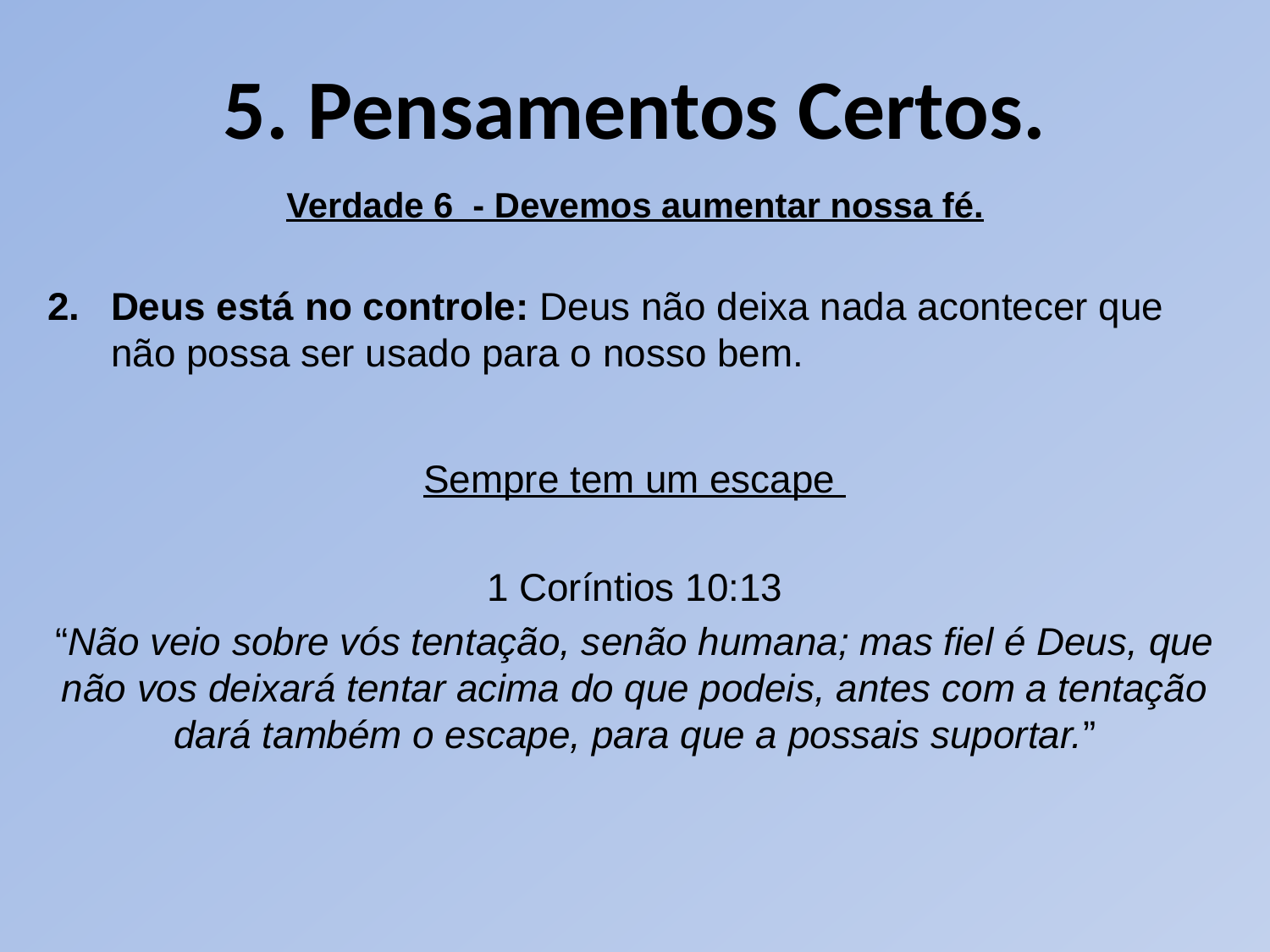

# 5. Pensamentos Certos.
Verdade 6  - Devemos aumentar nossa fé.

Deus está no controle: Deus não deixa nada acontecer que não possa ser usado para o nosso bem.

Sempre tem um escape

1 Coríntios 10:13
“Não veio sobre vós tentação, senão humana; mas fiel é Deus, que não vos deixará tentar acima do que podeis, antes com a tentação dará também o escape, para que a possais suportar.”